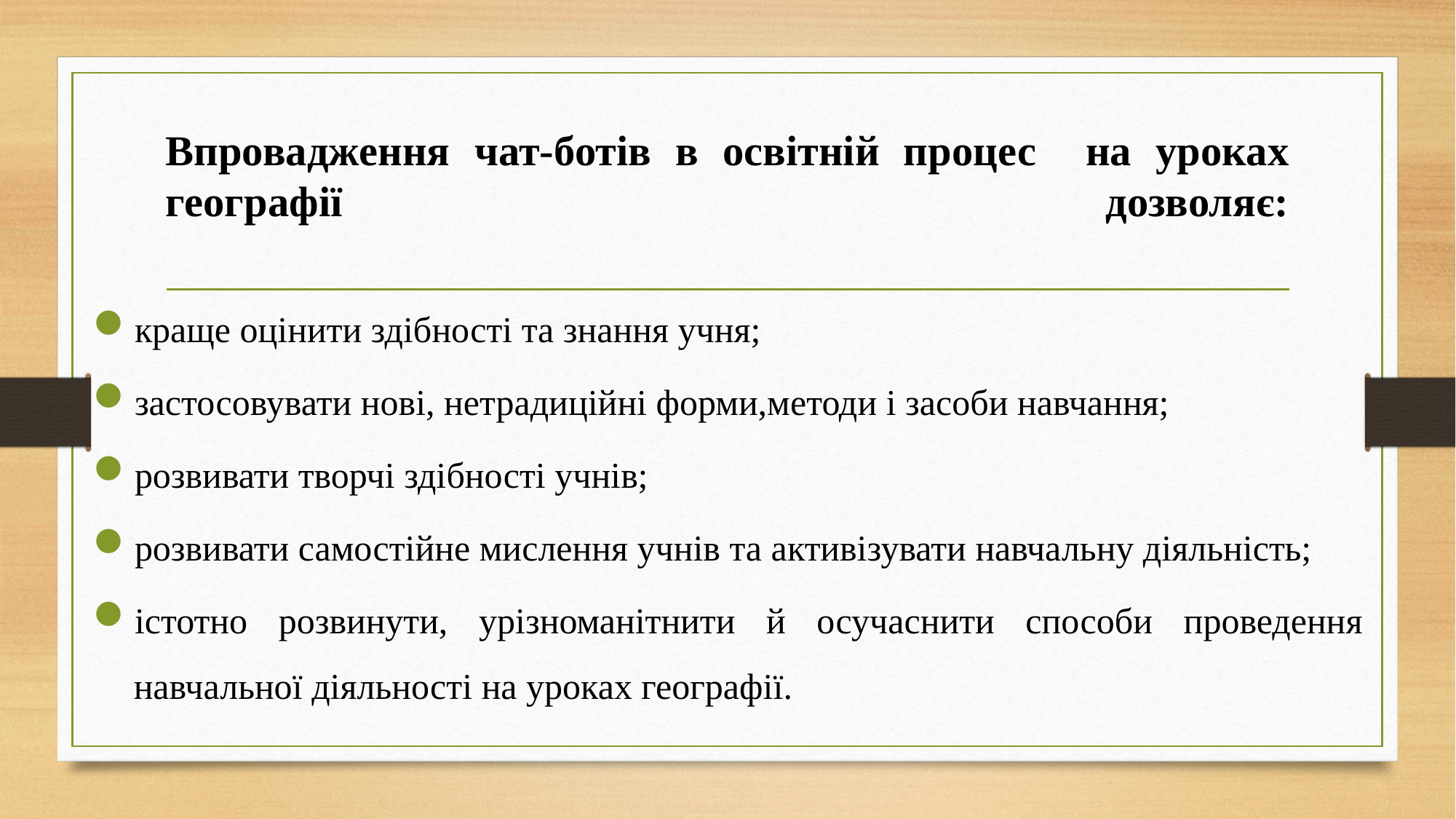

# Впровадження чат-ботів в освітній процес  на уроках географії дозволяє:
краще оцінити здібності та знання учня;
застосовувати нові, нетрадиційні форми,методи і засоби навчання;
розвивати творчі здібності учнів;
розвивати самостійне мислення учнів та активізувати навчальну діяльність;
істотно розвинути, урізноманітнити й осучаснити способи проведення навчальної діяльності на уроках географії.